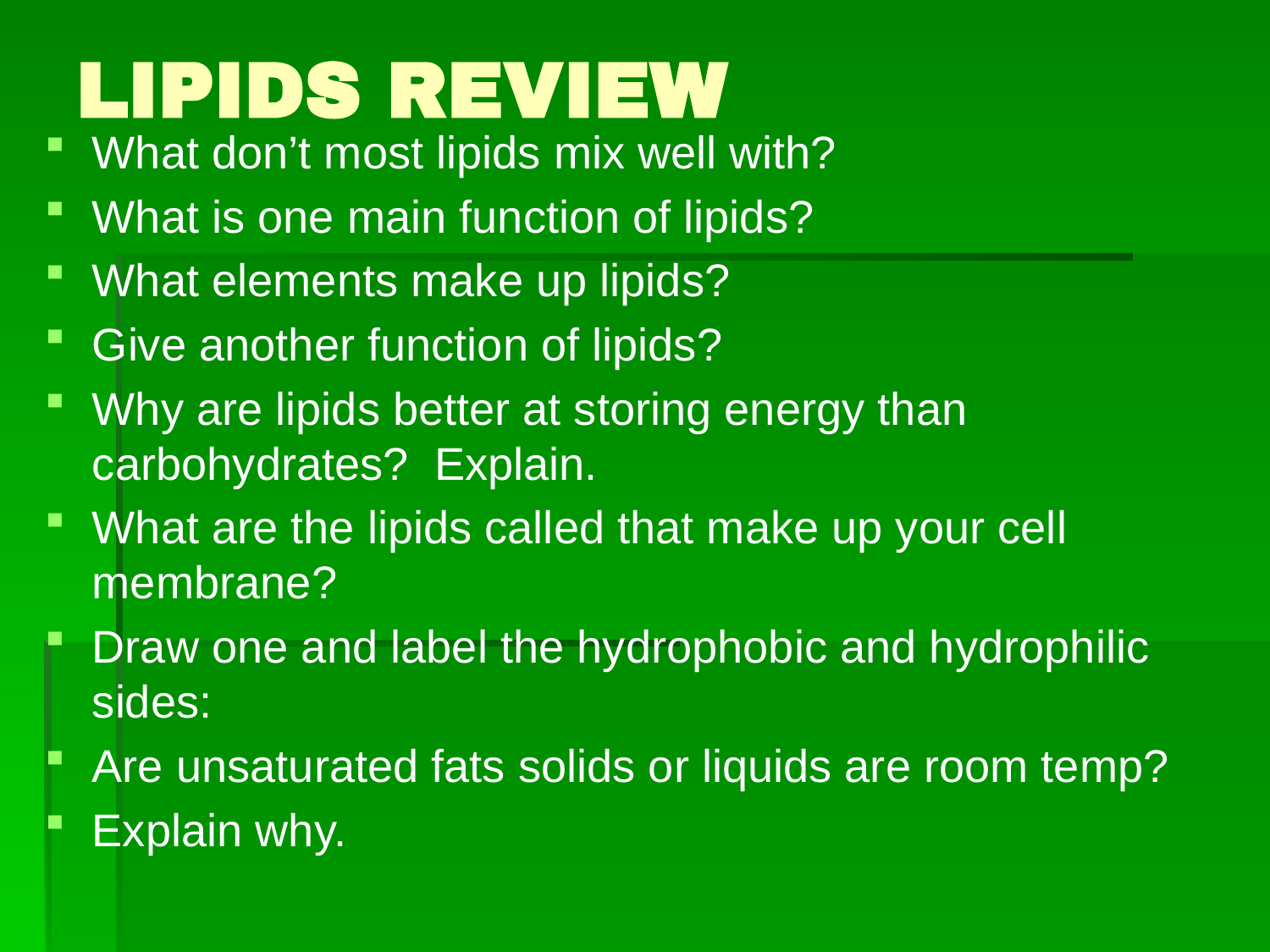

# LIPIDS REVIEW
What don’t most lipids mix well with?
What is one main function of lipids?
What elements make up lipids?
Give another function of lipids?
Why are lipids better at storing energy than carbohydrates?  Explain.
What are the lipids called that make up your cell membrane?
Draw one and label the hydrophobic and hydrophilic sides:
Are unsaturated fats solids or liquids are room temp?
Explain why.